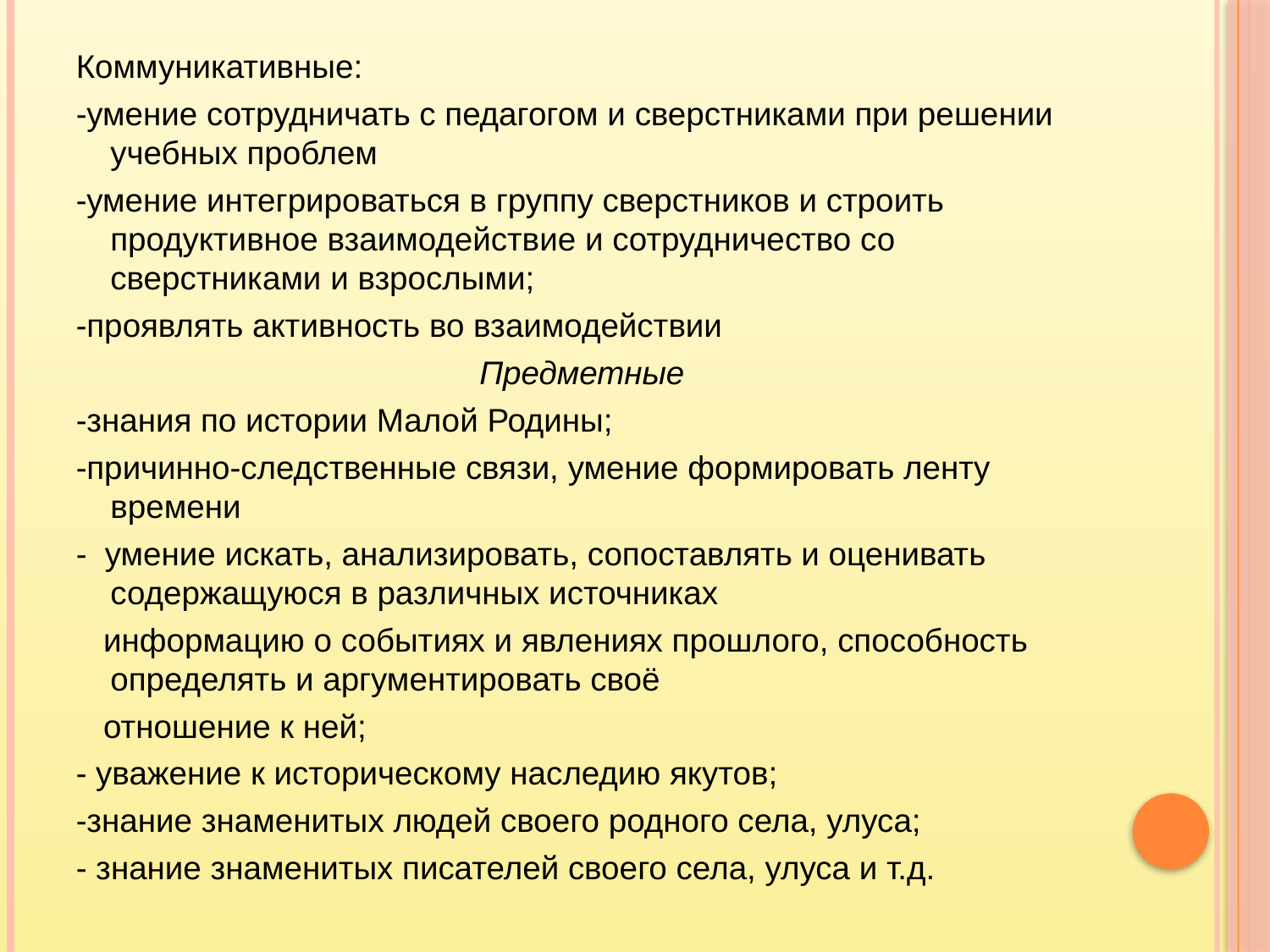

#
Коммуникативные:
-умение сотрудничать с педагогом и сверстниками при решении учебных проблем
-умение интегрироваться в группу сверстников и строить продуктивное взаимодействие и сотрудничество со сверстниками и взрослыми;
-проявлять активность во взаимодействии
Предметные
-знания по истории Малой Родины;
-причинно-следственные связи, умение формировать ленту времени
-  умение искать, анализировать, сопоставлять и оценивать содержащуюся в различных источниках
   информацию о событиях и явлениях прошлого, способность определять и аргументировать своё
   отношение к ней;
- уважение к историческому наследию якутов;
-знание знаменитых людей своего родного села, улуса;
- знание знаменитых писателей своего села, улуса и т.д.